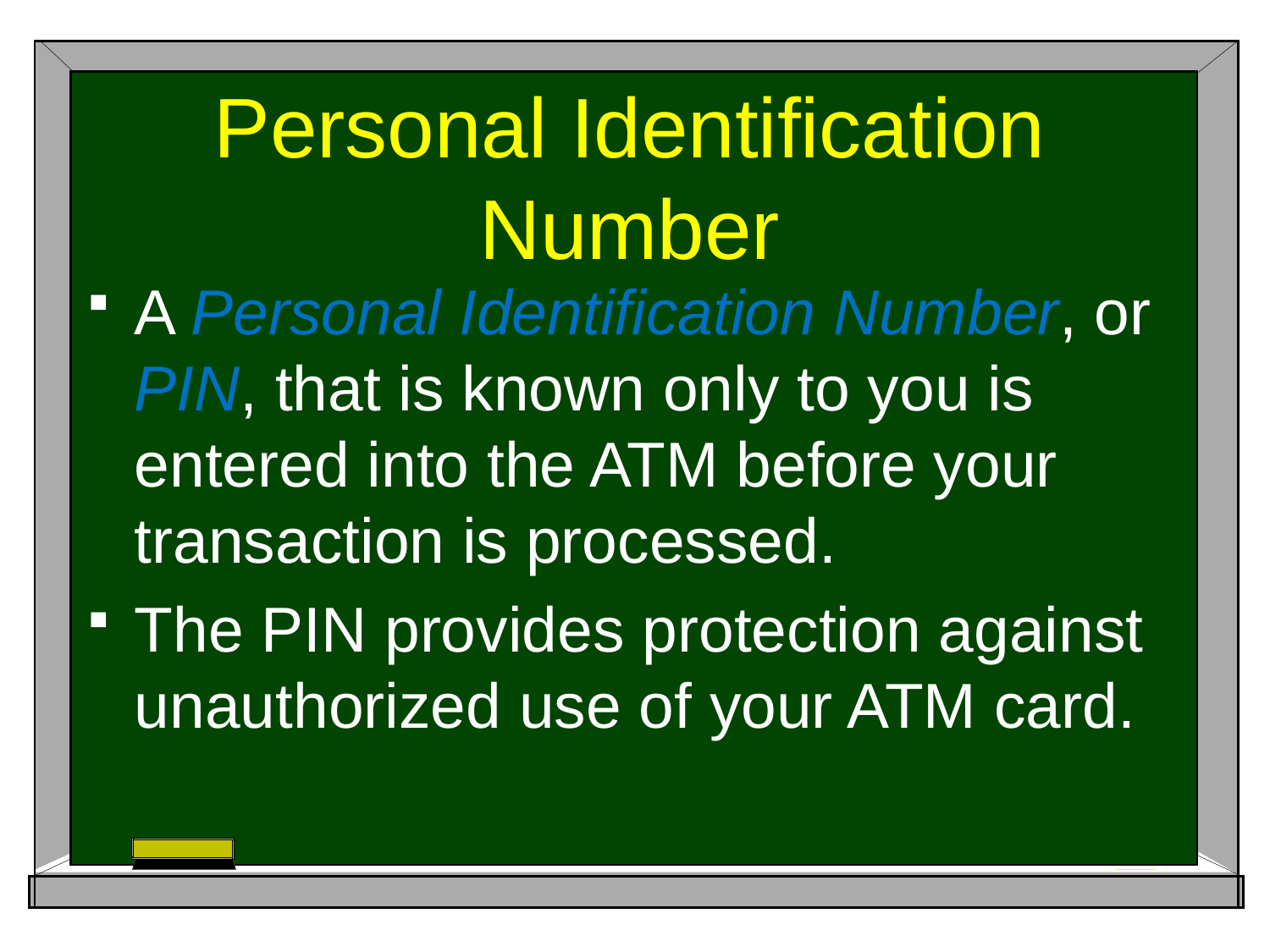

# Personal Identification Number
A Personal Identification Number, or PIN, that is known only to you is entered into the ATM before your transaction is processed.
The PIN provides protection against unauthorized use of your ATM card.